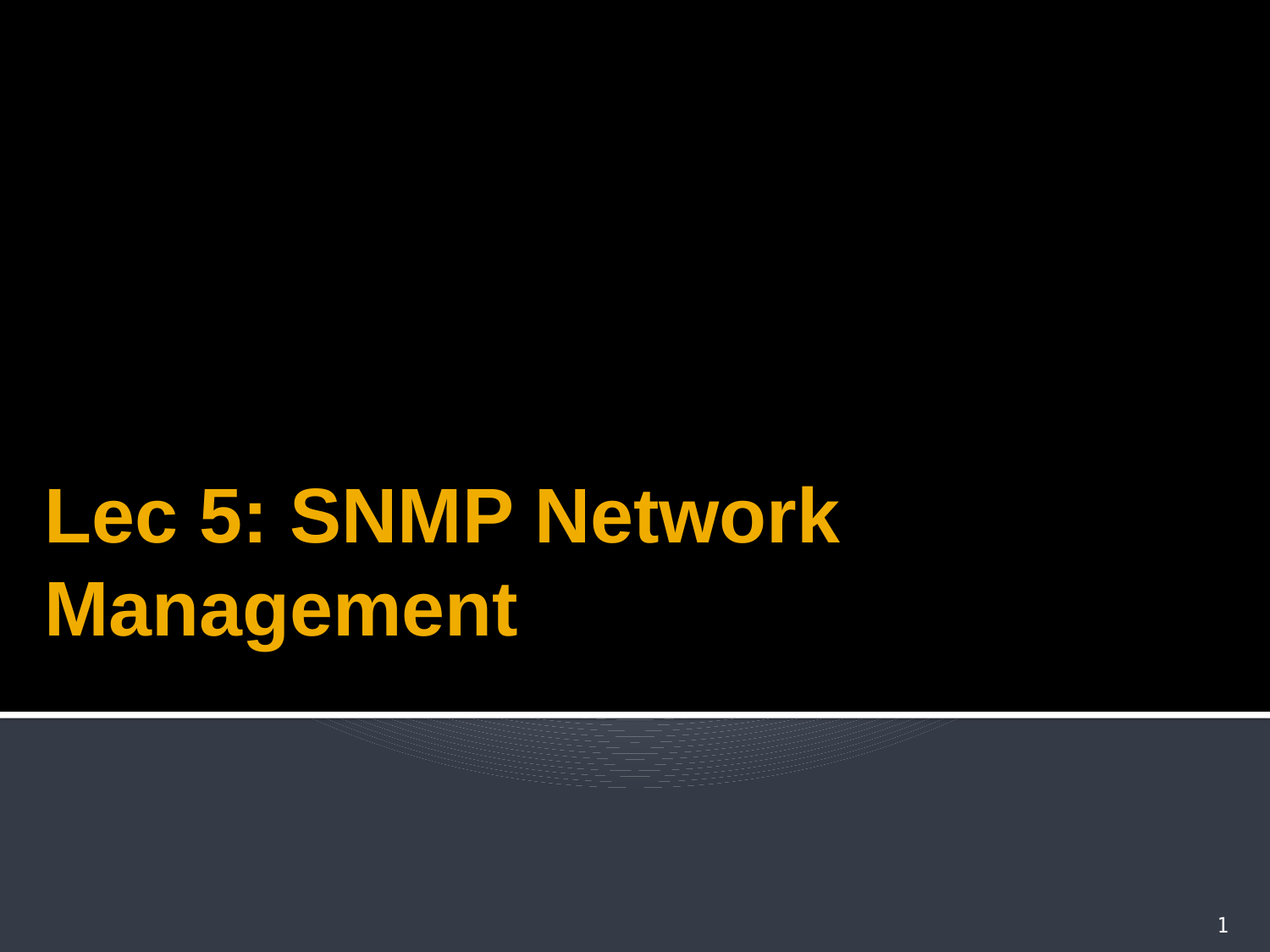

# Lec 5: SNMP Network Management
1